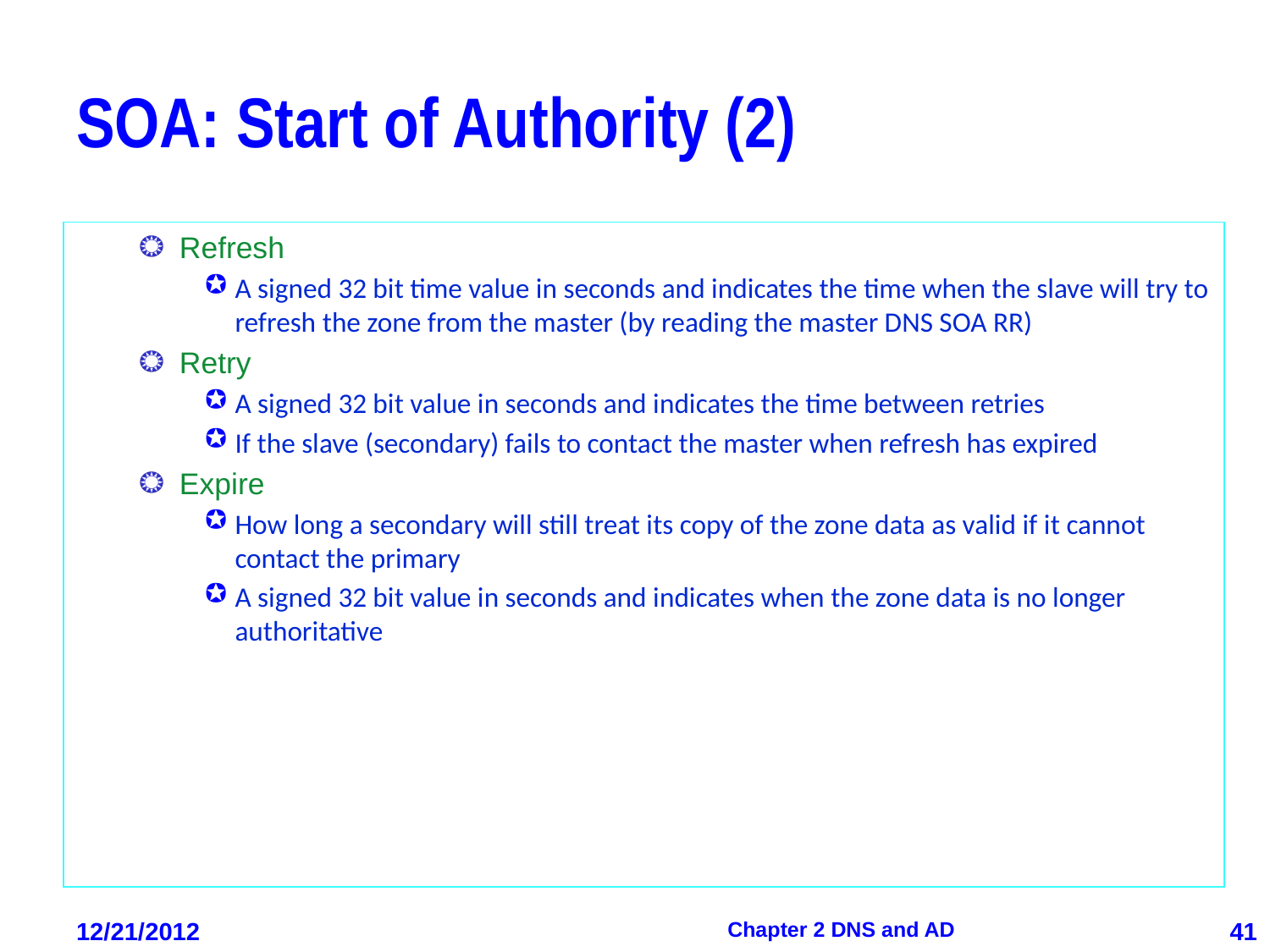

# SOA: Start of Authority (2)
Refresh
A signed 32 bit time value in seconds and indicates the time when the slave will try to refresh the zone from the master (by reading the master DNS SOA RR)
Retry
A signed 32 bit value in seconds and indicates the time between retries
If the slave (secondary) fails to contact the master when refresh has expired
Expire
How long a secondary will still treat its copy of the zone data as valid if it cannot contact the primary
A signed 32 bit value in seconds and indicates when the zone data is no longer authoritative

12/21/2012
Chapter 2 DNS and AD
41